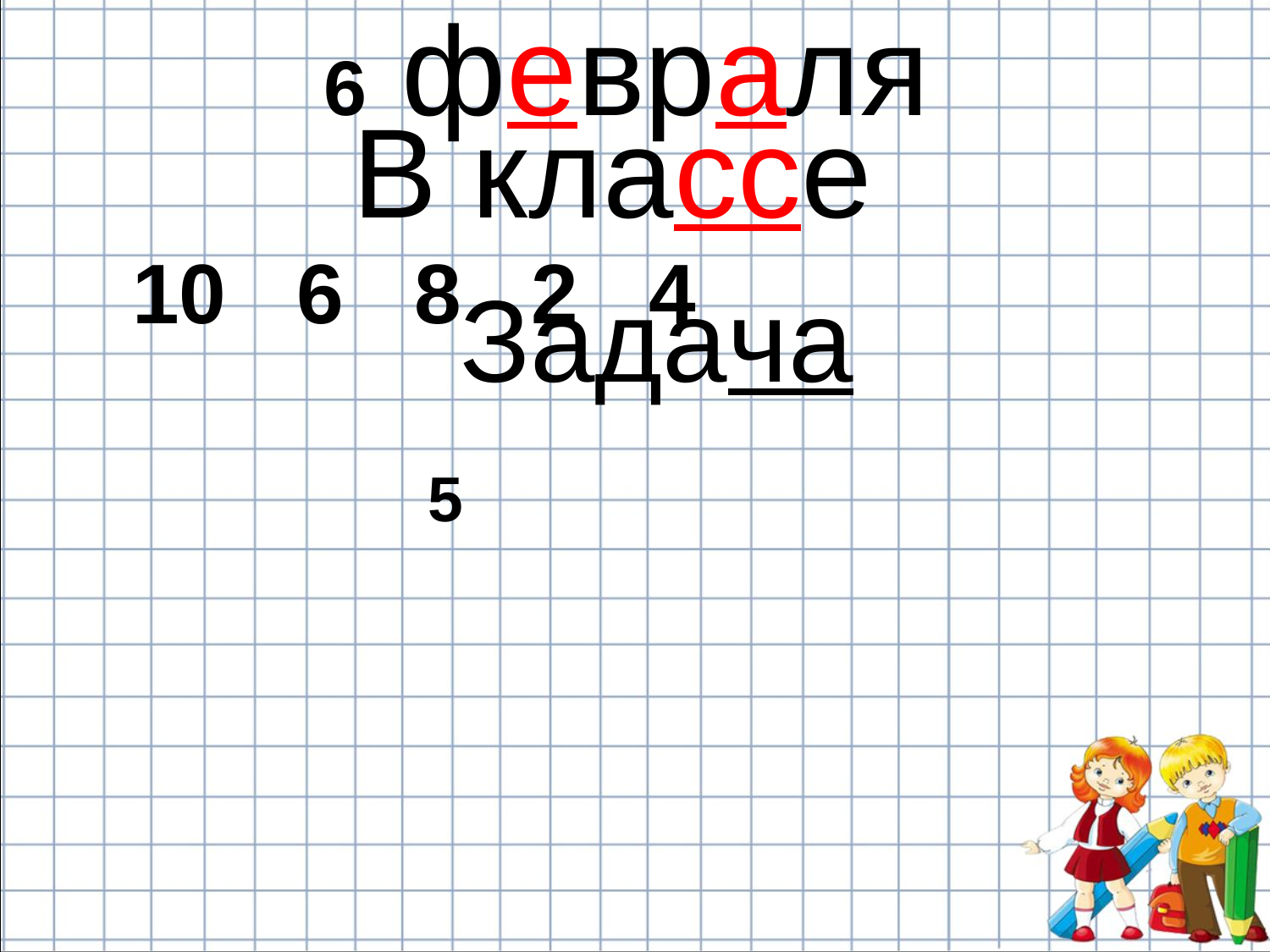

# 6 февраля
В классе
 10   6   8   2   4
 Задача 5